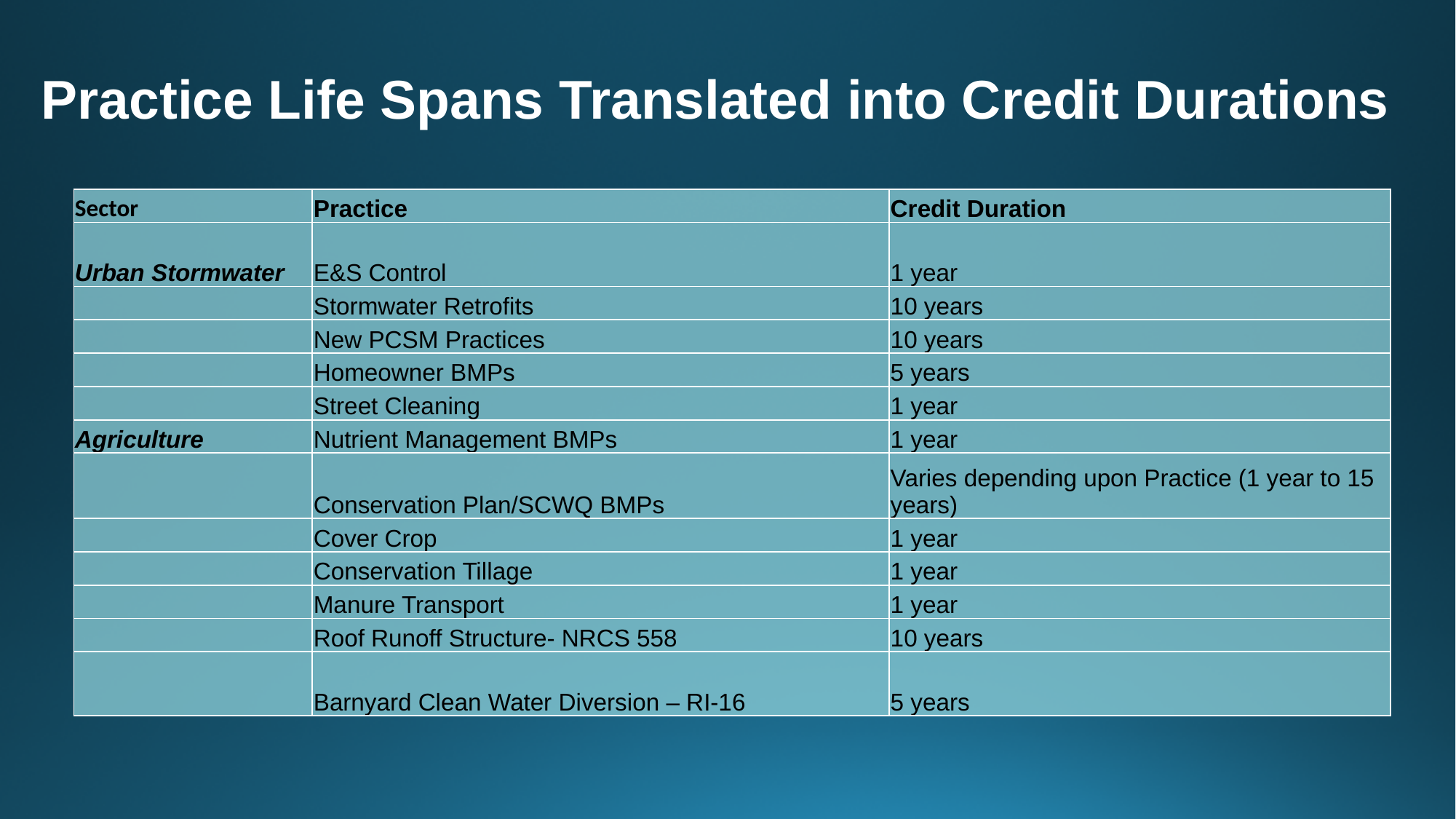

Practice Life Spans Translated into Credit Durations
| Sector | Practice | Credit Duration |
| --- | --- | --- |
| Urban Stormwater | E&S Control | 1 year |
|  | Stormwater Retrofits | 10 years |
|  | New PCSM Practices | 10 years |
|  | Homeowner BMPs | 5 years |
|  | Street Cleaning | 1 year |
| Agriculture | Nutrient Management BMPs | 1 year |
|  | Conservation Plan/SCWQ BMPs | Varies depending upon Practice (1 year to 15 years) |
|  | Cover Crop | 1 year |
|  | Conservation Tillage | 1 year |
|  | Manure Transport | 1 year |
|  | Roof Runoff Structure- NRCS 558 | 10 years |
|  | Barnyard Clean Water Diversion – RI-16 | 5 years |